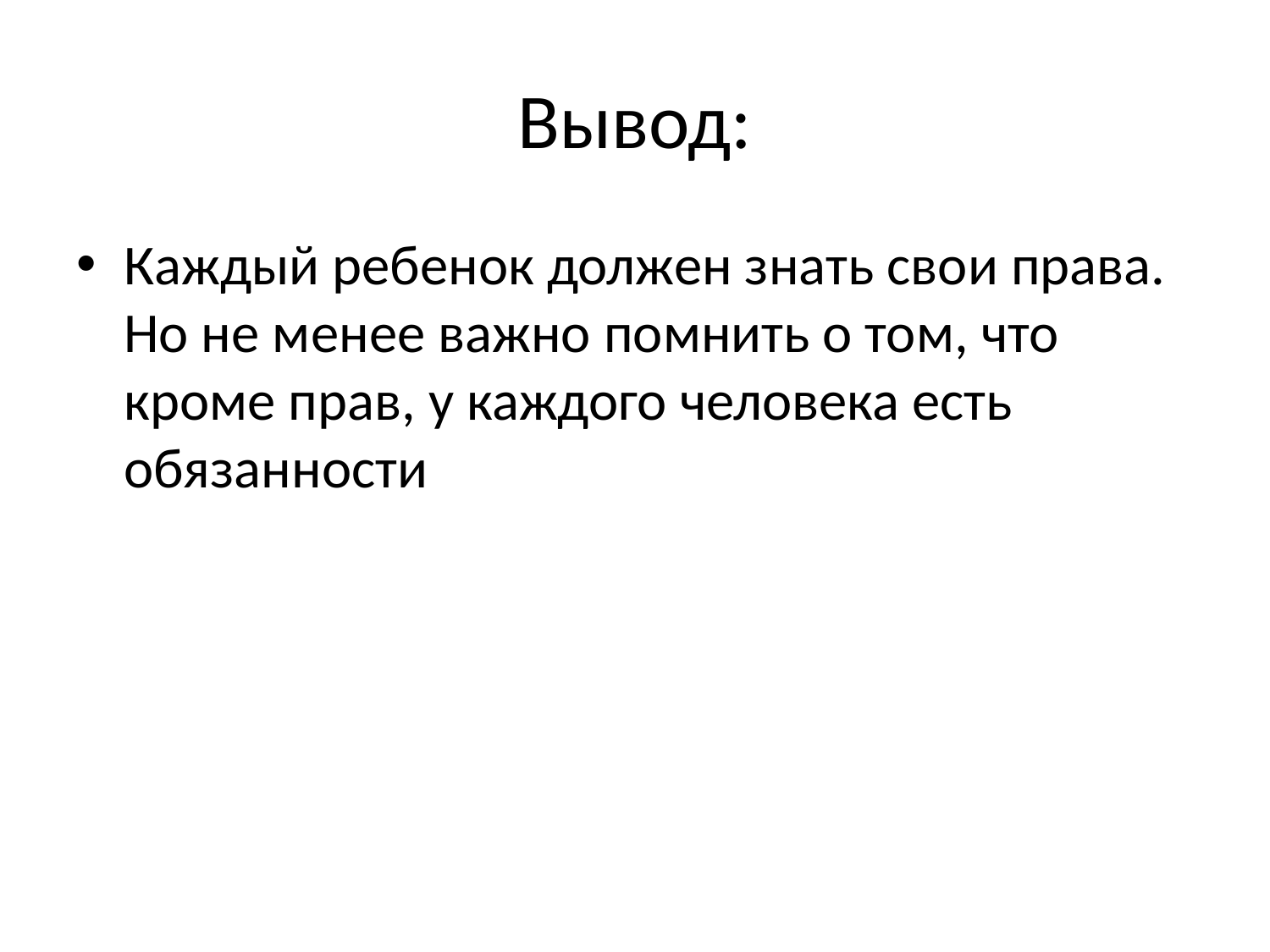

# Вывод:
Каждый ребенок должен знать свои права. Но не менее важно помнить о том, что кроме прав, у каждого человека есть обязанности